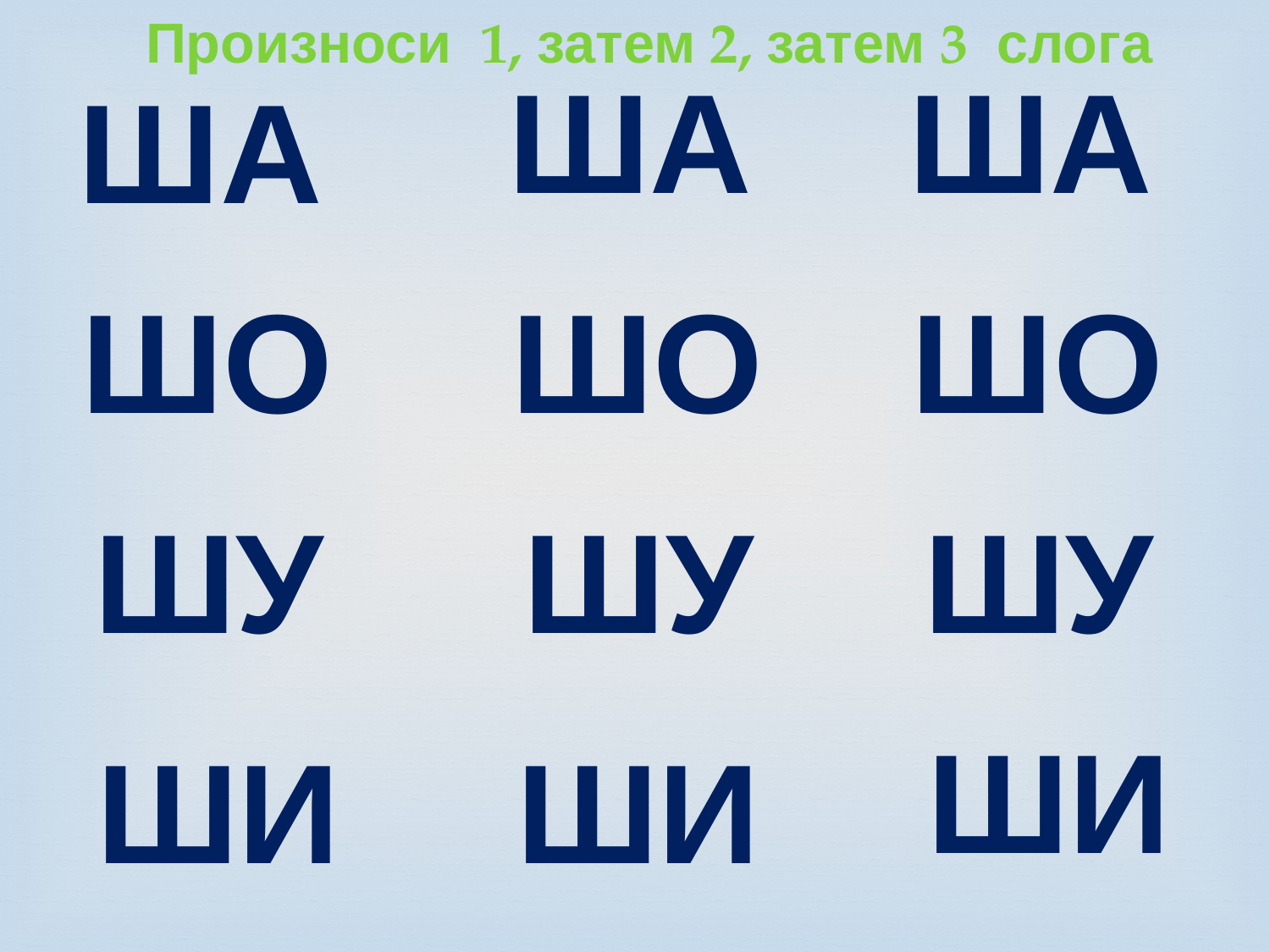

Произноси  1, затем 2, затем 3  слога
ША
ША
ША
Шо
Шо
Шо
Шу
Шу
Шу
Ши
Ши
Ши